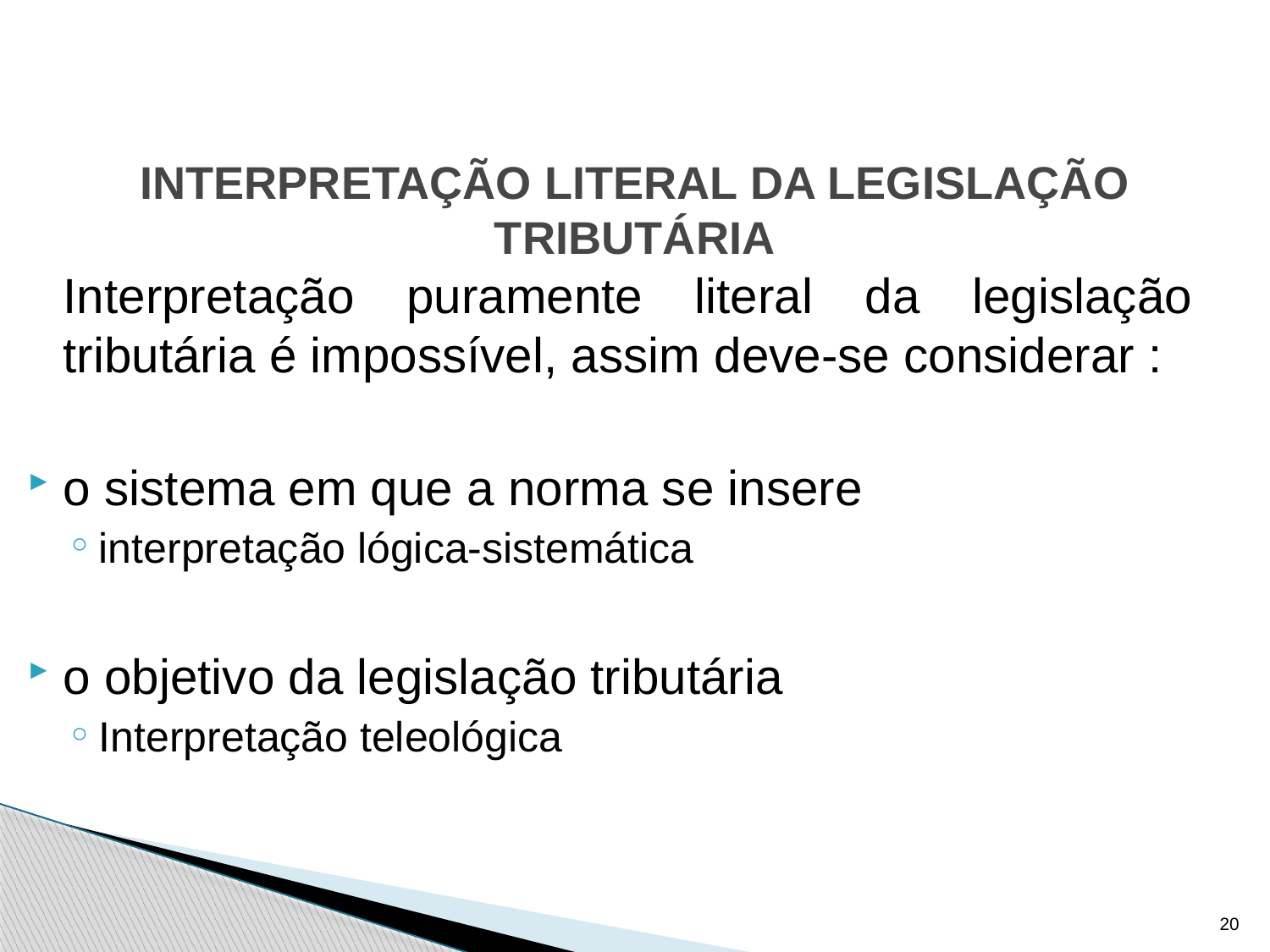

# INTERPRETAÇÃO LITERAL DA LEGISLAÇÃO TRIBUTÁRIA
	Interpretação puramente literal da legislação tributária é impossível, assim deve-se considerar :

o sistema em que a norma se insere
interpretação lógica-sistemática

o objetivo da legislação tributária
Interpretação teleológica

20